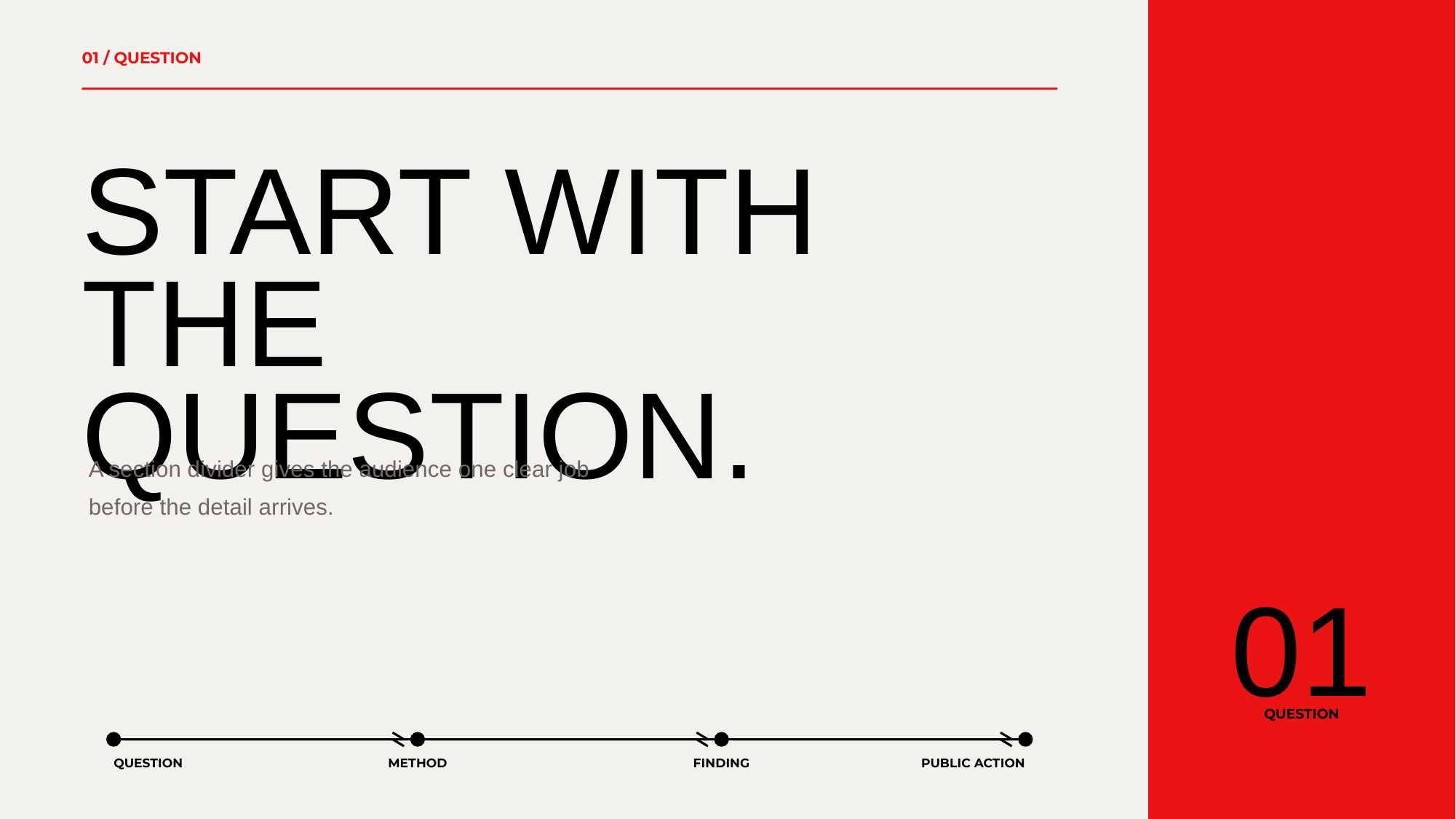

01 / QUESTION

START WITH
THE QUESTION.
A section divider gives the audience one clear job before the detail arrives.
01
QUESTION

QUESTION
METHOD
FINDING
PUBLIC ACTION